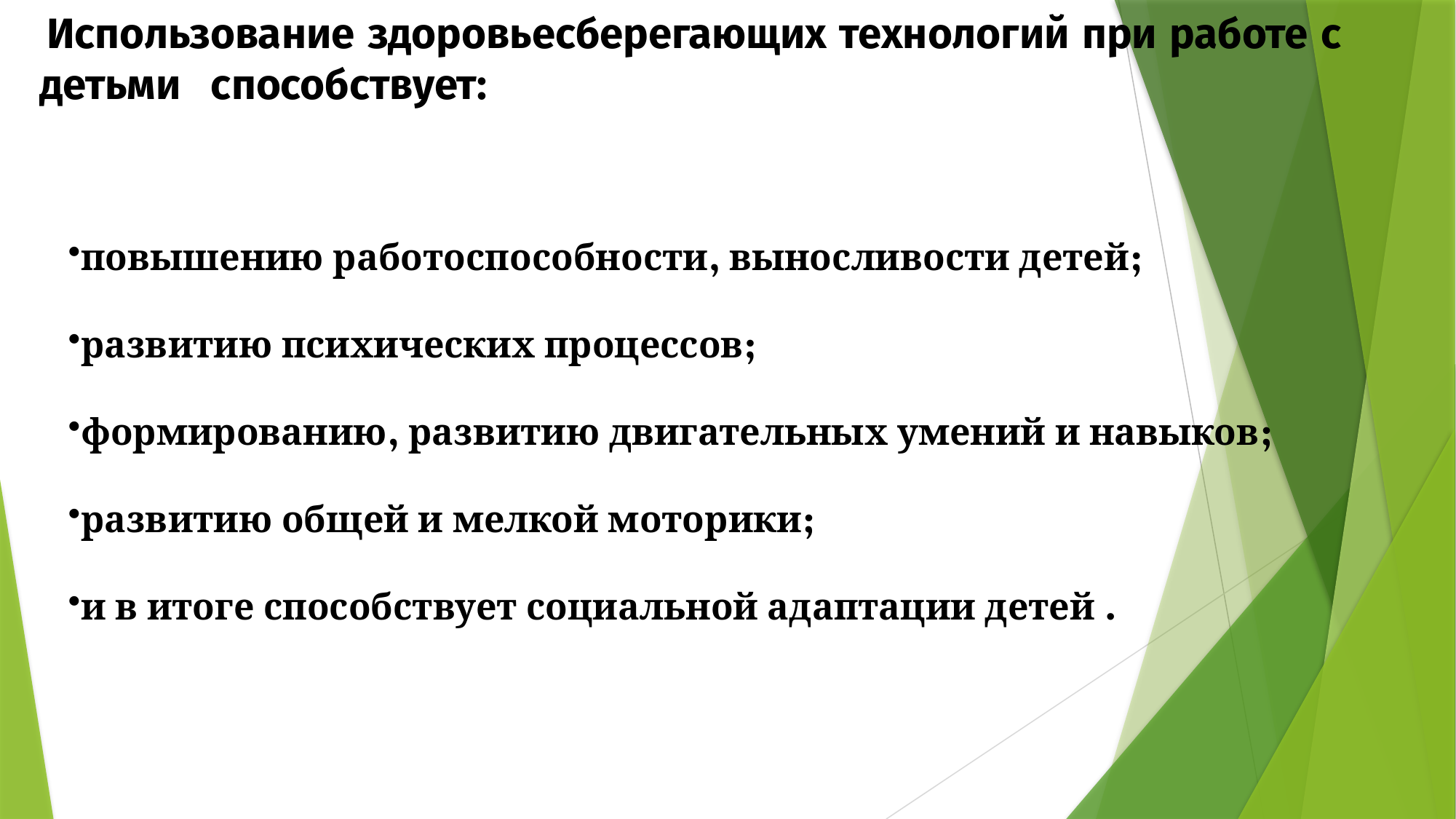

Использование здоровьесберегающих технологий при работе с детьми   способствует:

повышению работоспособности, выносливости детей;

развитию психических процессов;

формированию, развитию двигательных умений и навыков;

развитию общей и мелкой моторики;

и в итоге способствует социальной адаптации детей .